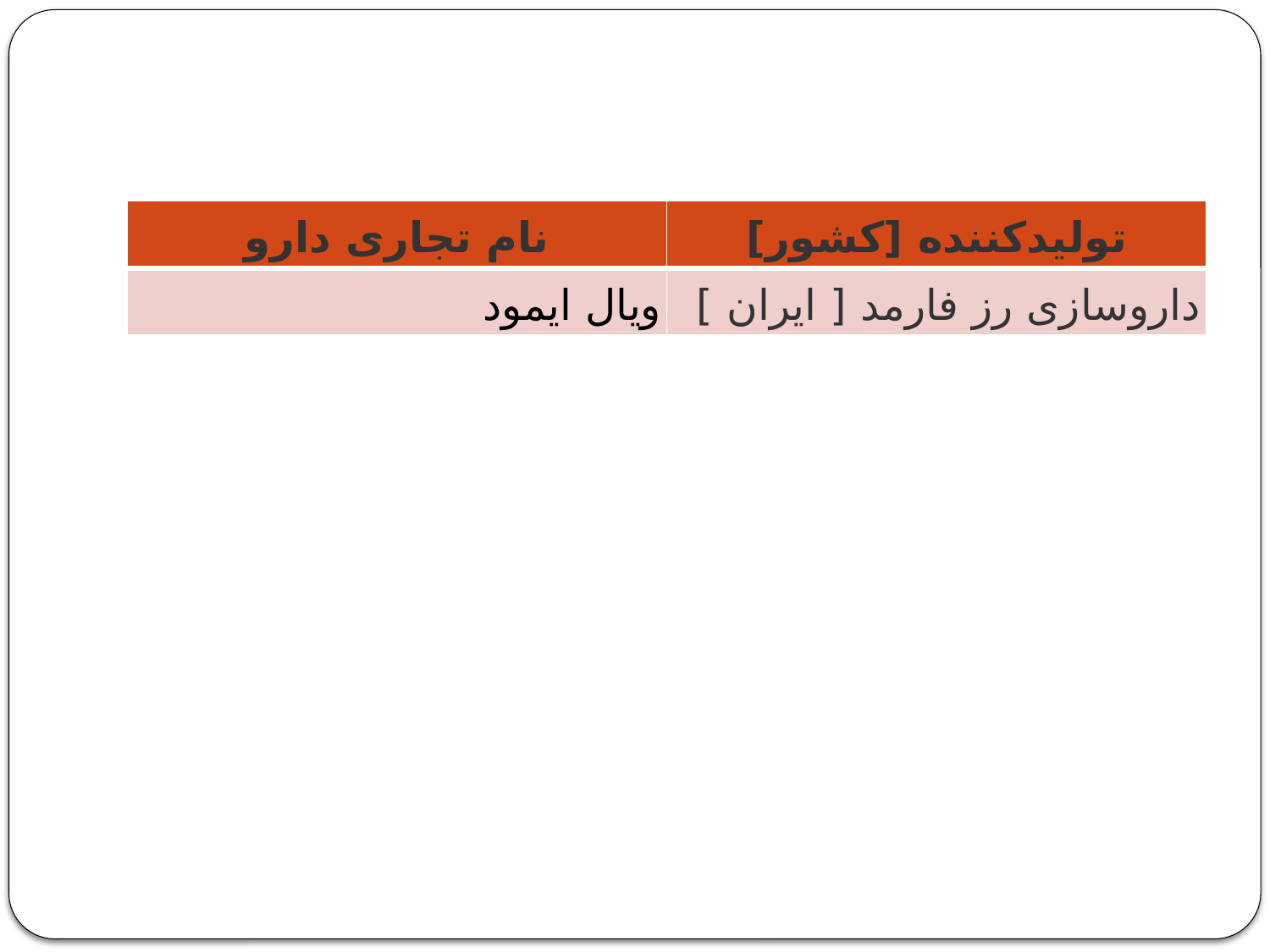

#
| نام تجاری دارو | تولیدکننده [کشور] |
| --- | --- |
| ویال ایمود | داروسازی رز فارمد [ ایران ] |